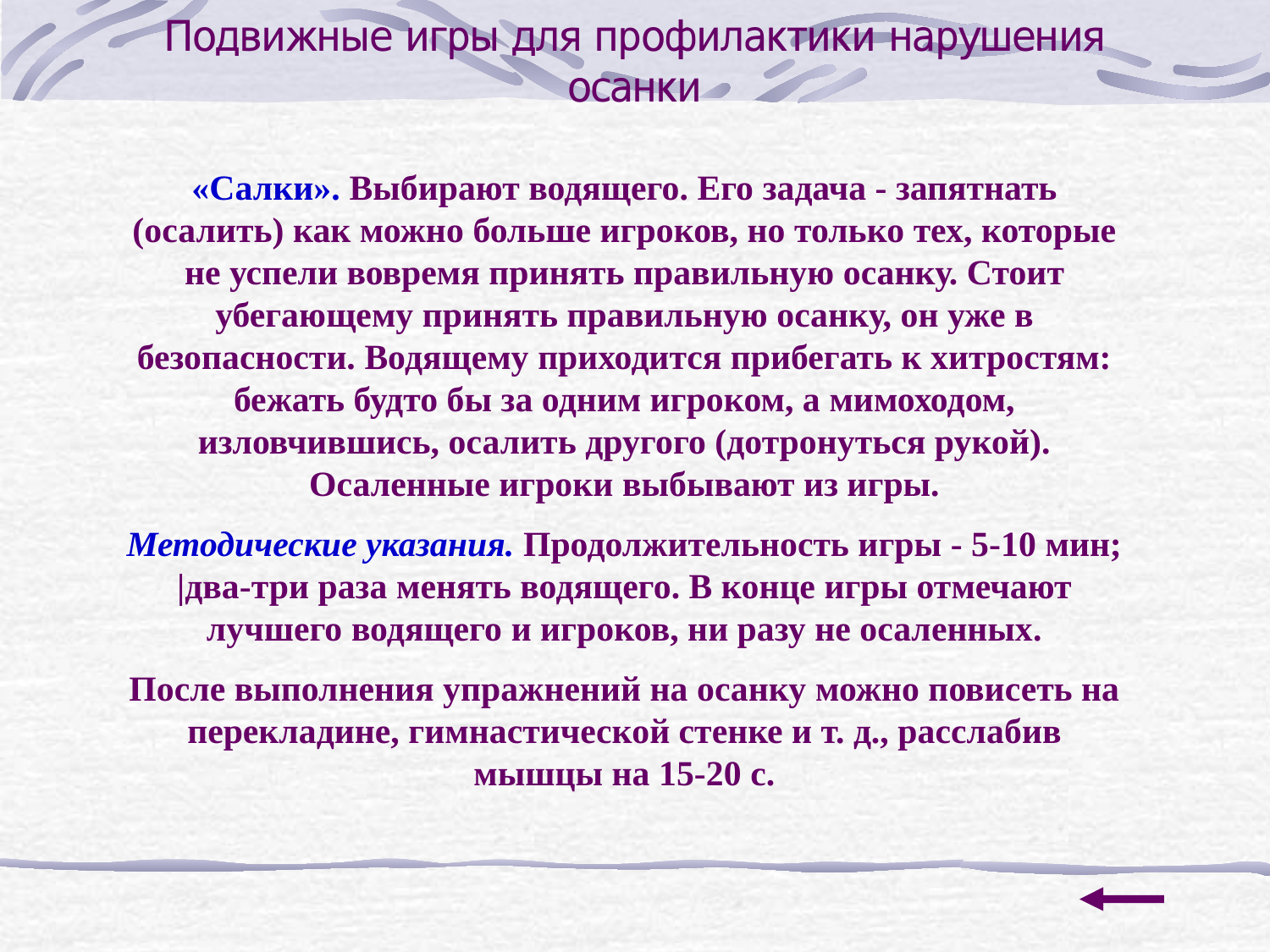

# Подвижные игры для профилактики нарушения осанки
«Салки». Выбирают водящего. Его задача - запятнать (осалить) как можно больше игроков, но только тех, которые не успели вовремя принять правильную осанку. Стоит убегающему принять правильную осанку, он уже в безопасности. Водящему приходится прибегать к хитростям: бежать будто бы за одним игроком, а мимоходом, изловчившись, осалить другого (дотронуться рукой). Осаленные игроки выбывают из игры.
Методические указания. Продолжительность игры - 5-10 мин; |два-три раза менять водящего. В конце игры отмечают лучшего водящего и игроков, ни разу не осаленных.
После выполнения упражнений на осанку можно повисеть на перекладине, гимнастической стенке и т. д., расслабив мышцы на 15-20 с.